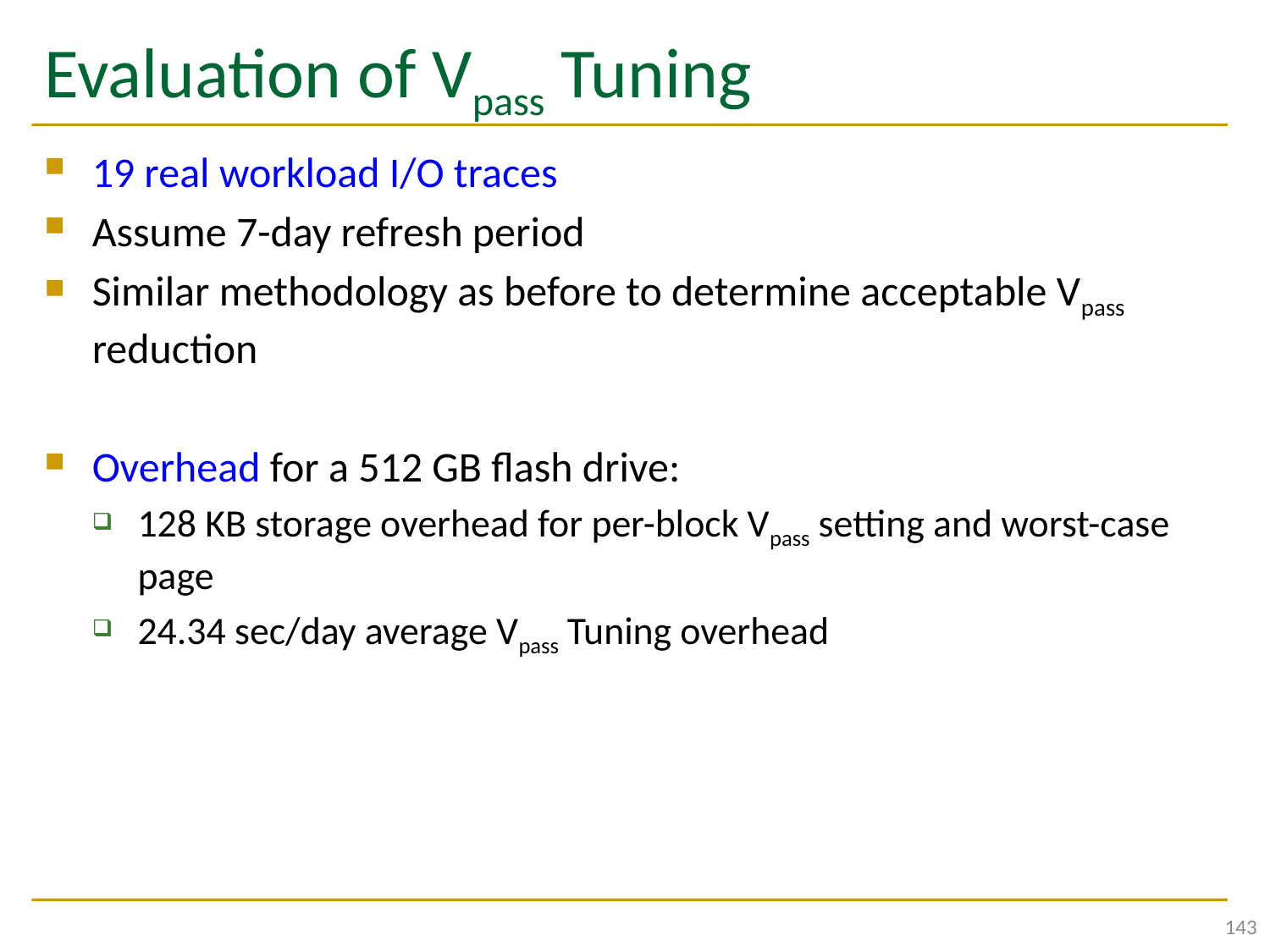

# Evaluation of Vpass Tuning
19 real workload I/O traces
Assume 7-day refresh period
Similar methodology as before to determine acceptable Vpass reduction

Overhead for a 512 GB flash drive:
128 KB storage overhead for per-block Vpass setting and worst-case page
24.34 sec/day average Vpass Tuning overhead
143